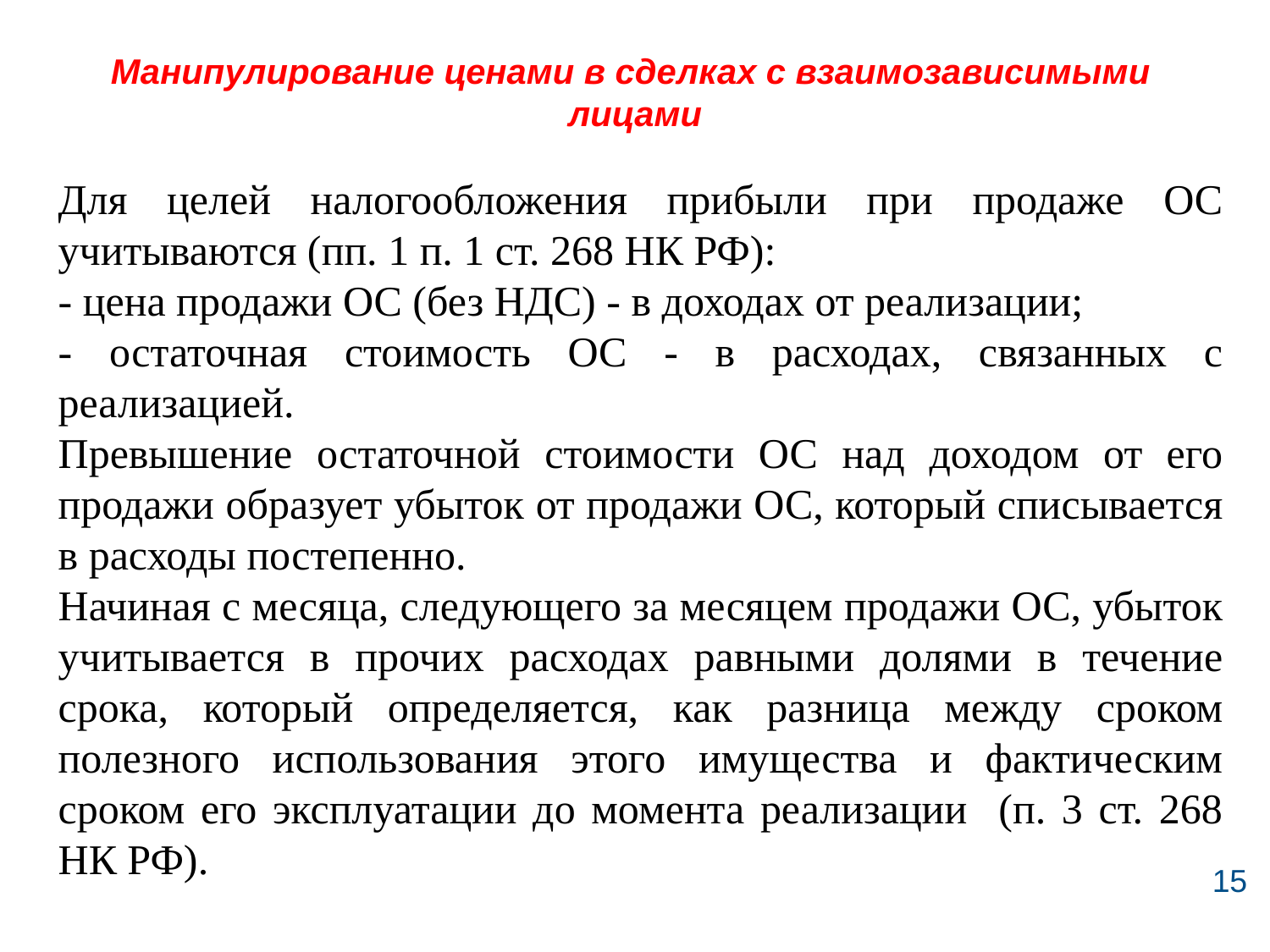

# Манипулирование ценами в сделках с взаимозависимыми лицами
Для целей налогообложения прибыли при продаже ОС учитываются (пп. 1 п. 1 ст. 268 НК РФ):
- цена продажи ОС (без НДС) - в доходах от реализации;
- остаточная стоимость ОС - в расходах, связанных с реализацией.
Превышение остаточной стоимости ОС над доходом от его продажи образует убыток от продажи ОС, который списывается в расходы постепенно.
Начиная с месяца, следующего за месяцем продажи ОС, убыток учитывается в прочих расходах равными долями в течение срока, который определяется, как разница между сроком полезного использования этого имущества и фактическим сроком его эксплуатации до момента реализации  (п. 3 ст. 268 НК РФ).